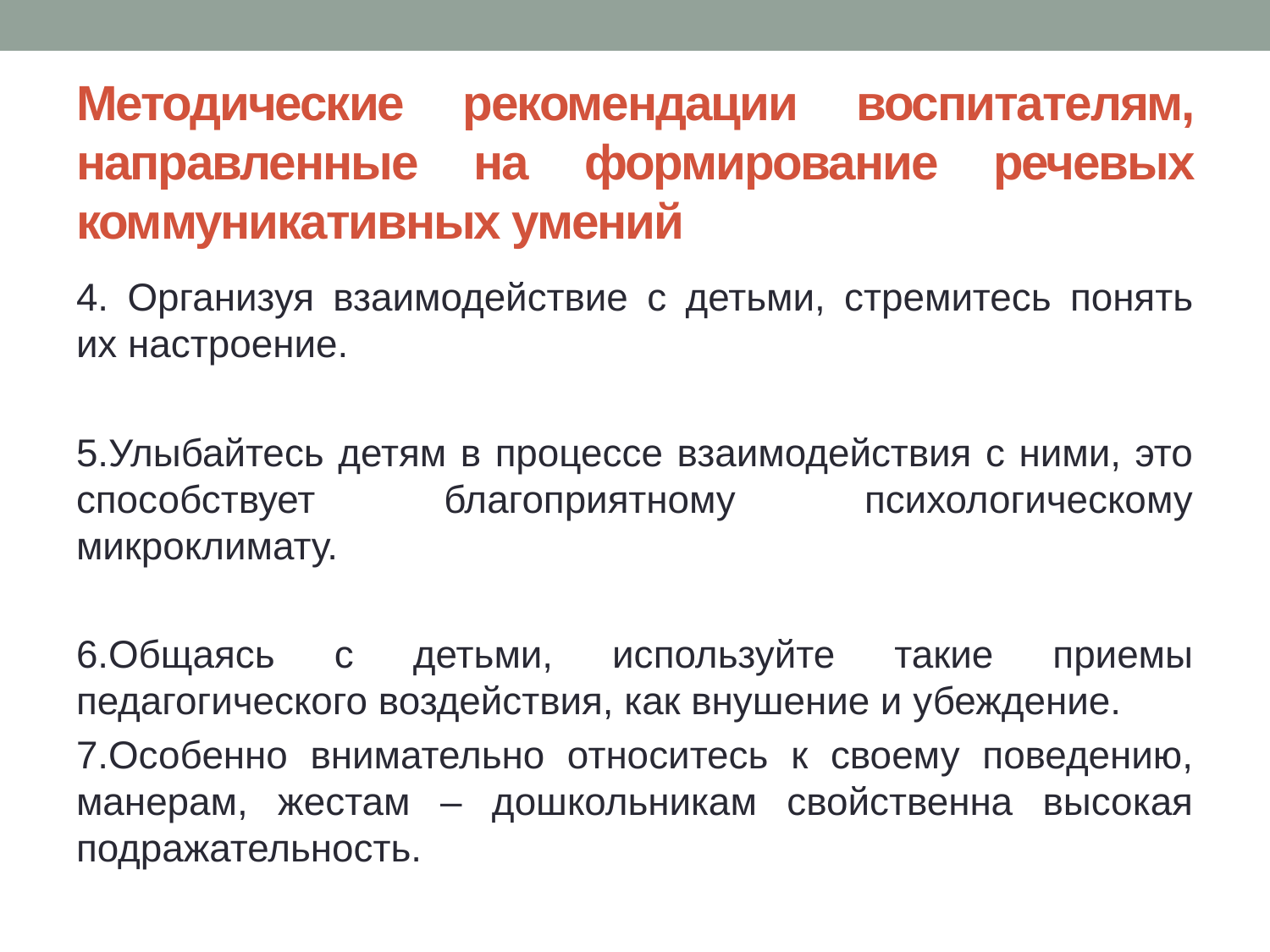

# Методические рекомендации воспитателям, направленные на формирование речевых коммуникативных умений
4. Организуя взаимодействие с детьми, стремитесь понять их настроение.

5.Улыбайтесь детям в процессе взаимодействия с ними, это способствует благоприятному психологическому микроклимату.

6.Общаясь с детьми, используйте такие приемы педагогического воздействия, как внушение и убеждение.
7.Особенно внимательно относитесь к своему поведению, манерам, жестам – дошкольникам свойственна высокая подражательность.